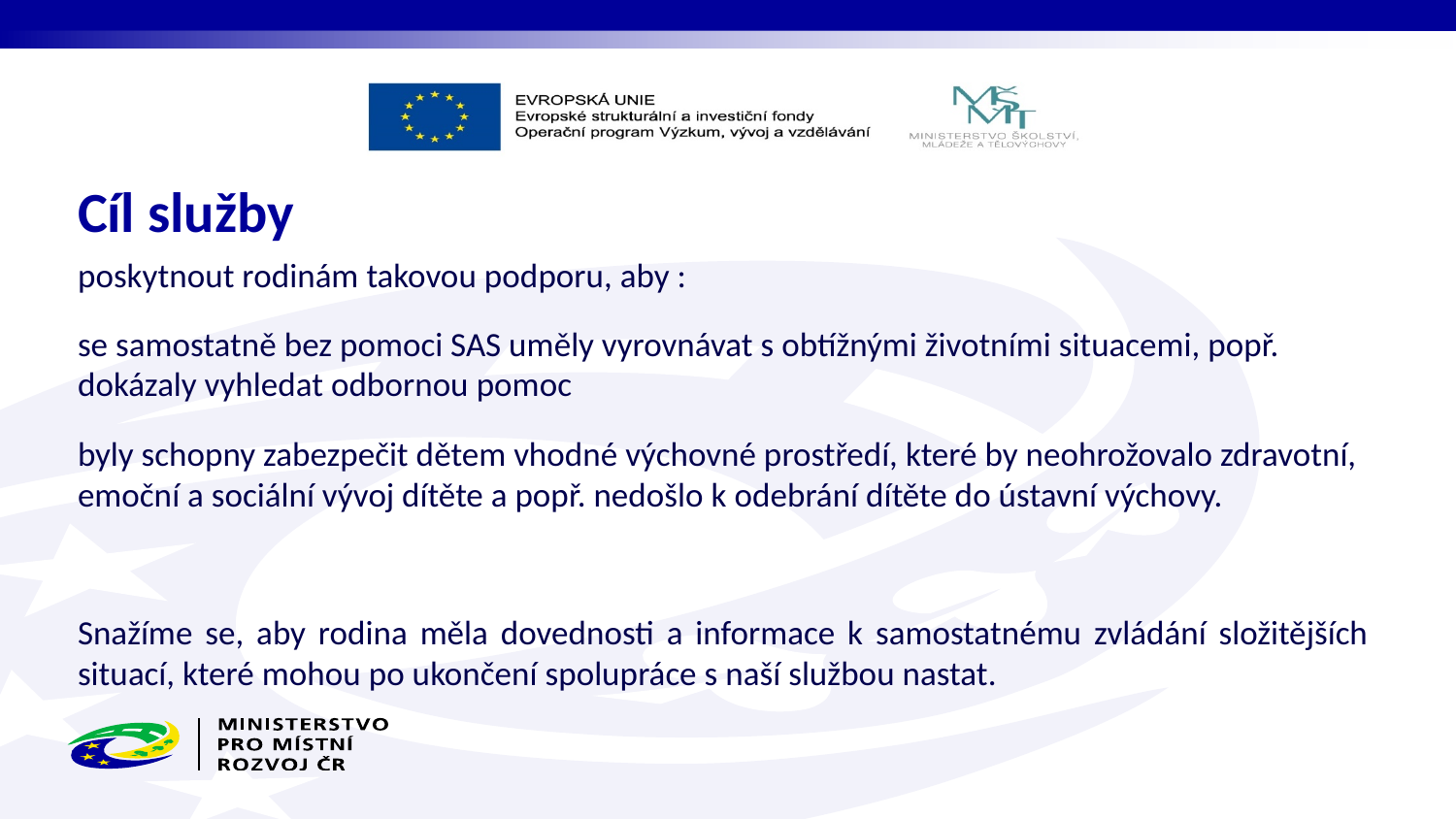

# Cíl služby
poskytnout rodinám takovou podporu, aby :
se samostatně bez pomoci SAS uměly vyrovnávat s obtížnými životními situacemi, popř. dokázaly vyhledat odbornou pomoc
byly schopny zabezpečit dětem vhodné výchovné prostředí, které by neohrožovalo zdravotní, emoční a sociální vývoj dítěte a popř. nedošlo k odebrání dítěte do ústavní výchovy.

Snažíme se, aby rodina měla dovednosti a informace k samostatnému zvládání složitějších situací, které mohou po ukončení spolupráce s naší službou nastat.